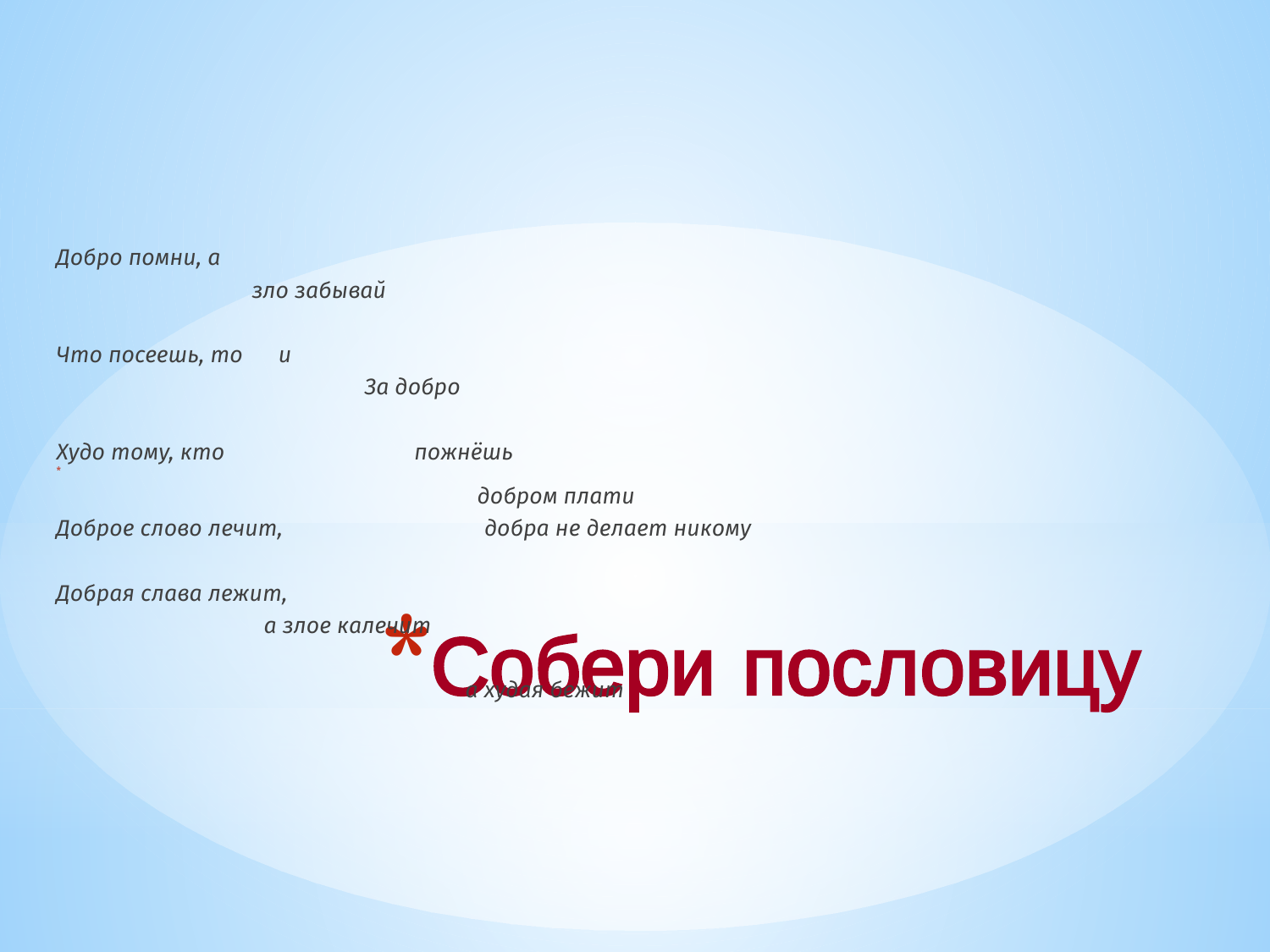

Добро помни, а
                                 зло забывай

Что посеешь, то      и
                                                    За добро

Худо тому, кто                                пожнёшь

                                                                       добром плати
Доброе слово лечит,                                  добра не делает никому

Добрая слава лежит,
                                   а злое калечит

                                                                     а худая бежит

# Собери пословицу